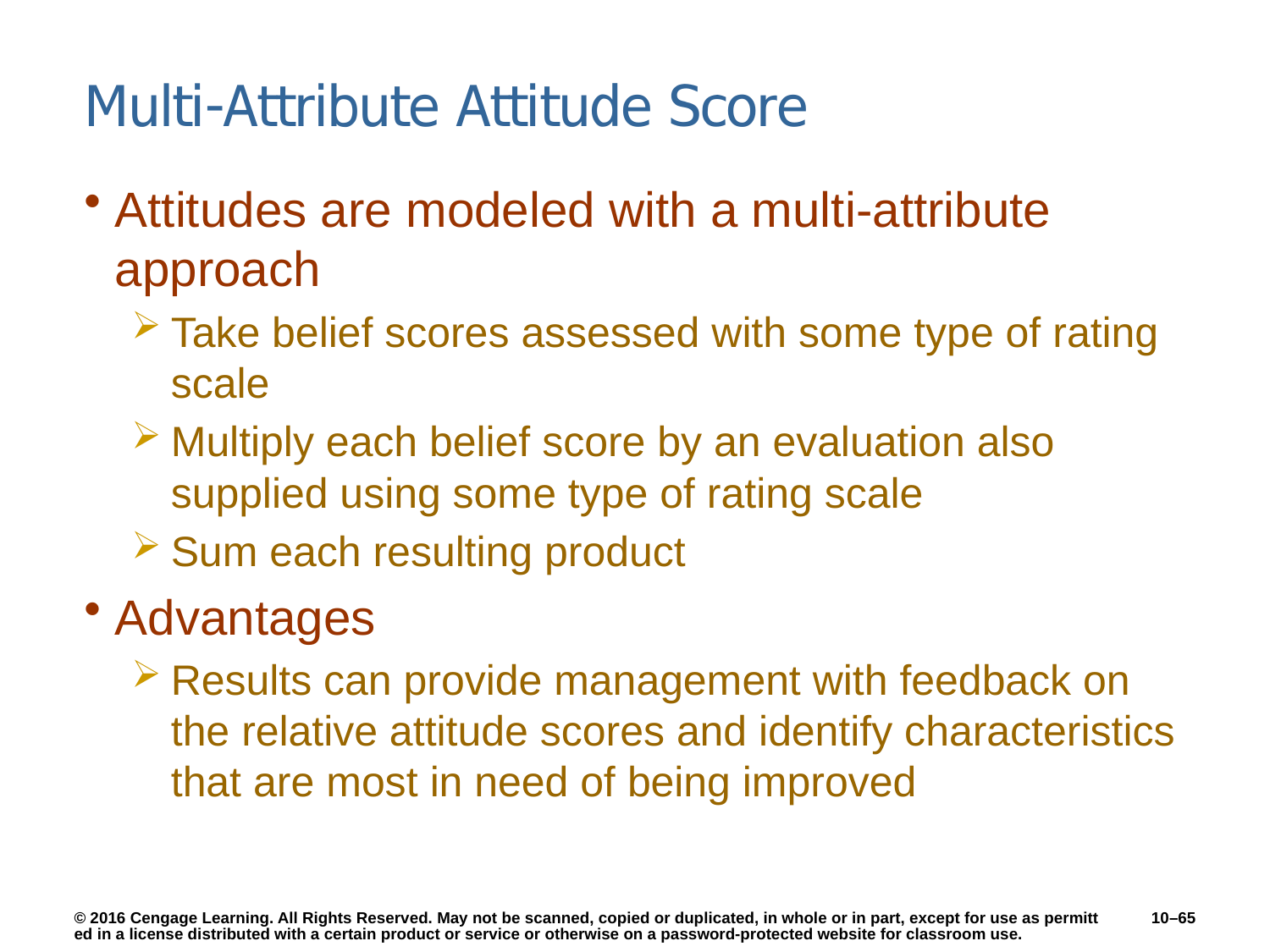

# Multi-Attribute Attitude Score
Attitudes are modeled with a multi-attribute approach
Take belief scores assessed with some type of rating scale
Multiply each belief score by an evaluation also supplied using some type of rating scale
Sum each resulting product
Advantages
Results can provide management with feedback on the relative attitude scores and identify characteristics that are most in need of being improved
10–65
© 2016 Cengage Learning. All Rights Reserved. May not be scanned, copied or duplicated, in whole or in part, except for use as permitted in a license distributed with a certain product or service or otherwise on a password-protected website for classroom use.